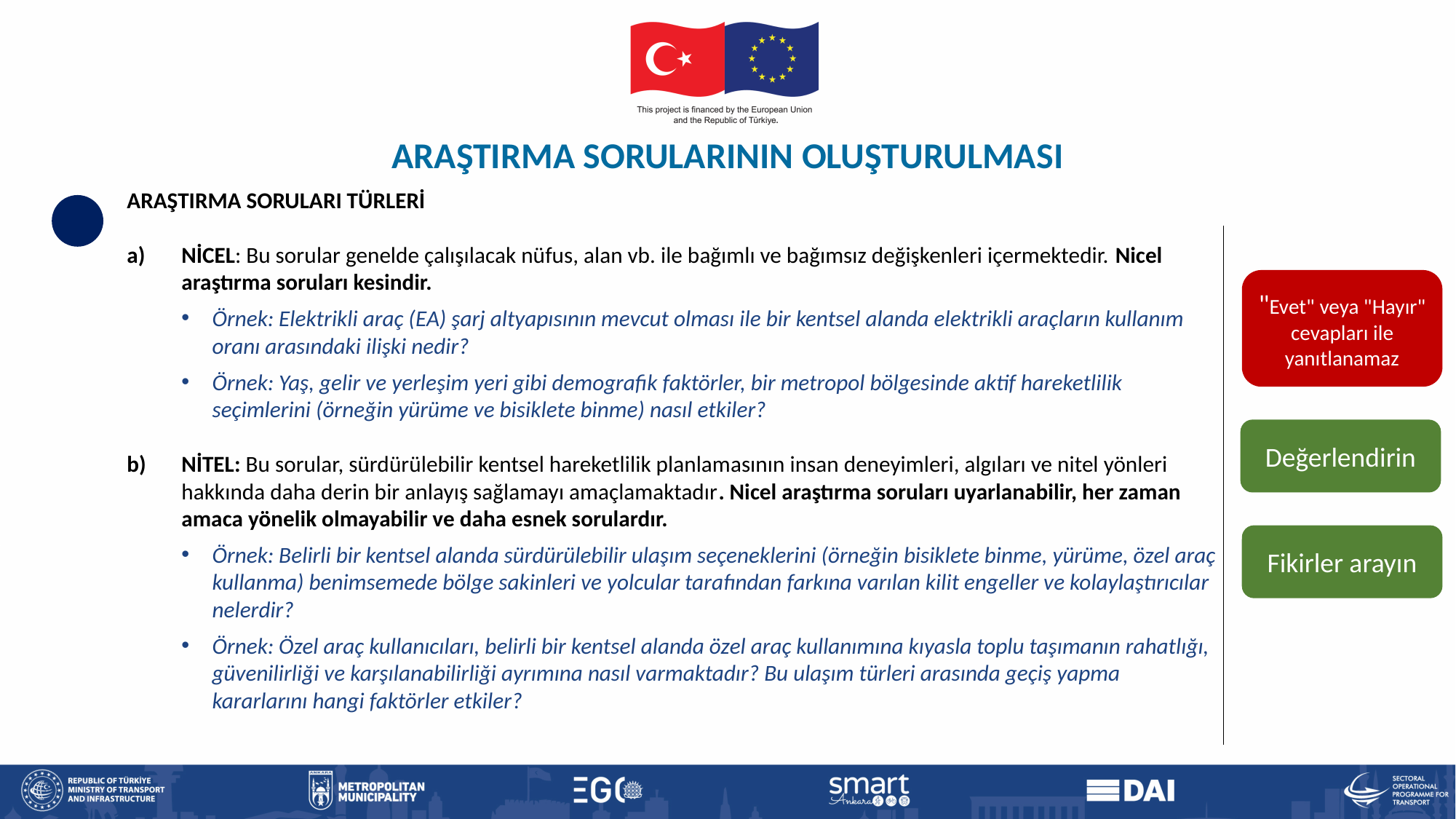

ARAŞTIRMA SORULARININ OLUŞTURULMASI
ARAŞTIRMA SORULARI TÜRLERİ
NİCEL: Bu sorular genelde çalışılacak nüfus, alan vb. ile bağımlı ve bağımsız değişkenleri içermektedir. Nicel araştırma soruları kesindir.
Örnek: Elektrikli araç (EA) şarj altyapısının mevcut olması ile bir kentsel alanda elektrikli araçların kullanım oranı arasındaki ilişki nedir?
Örnek: Yaş, gelir ve yerleşim yeri gibi demografik faktörler, bir metropol bölgesinde aktif hareketlilik seçimlerini (örneğin yürüme ve bisiklete binme) nasıl etkiler?
NİTEL: Bu sorular, sürdürülebilir kentsel hareketlilik planlamasının insan deneyimleri, algıları ve nitel yönleri hakkında daha derin bir anlayış sağlamayı amaçlamaktadır. Nicel araştırma soruları uyarlanabilir, her zaman amaca yönelik olmayabilir ve daha esnek sorulardır.
Örnek: Belirli bir kentsel alanda sürdürülebilir ulaşım seçeneklerini (örneğin bisiklete binme, yürüme, özel araç kullanma) benimsemede bölge sakinleri ve yolcular tarafından farkına varılan kilit engeller ve kolaylaştırıcılar nelerdir?
Örnek: Özel araç kullanıcıları, belirli bir kentsel alanda özel araç kullanımına kıyasla toplu taşımanın rahatlığı, güvenilirliği ve karşılanabilirliği ayrımına nasıl varmaktadır? Bu ulaşım türleri arasında geçiş yapma kararlarını hangi faktörler etkiler?

"Evet" veya "Hayır" cevapları ile yanıtlanamaz
Değerlendirin
Fikirler arayın